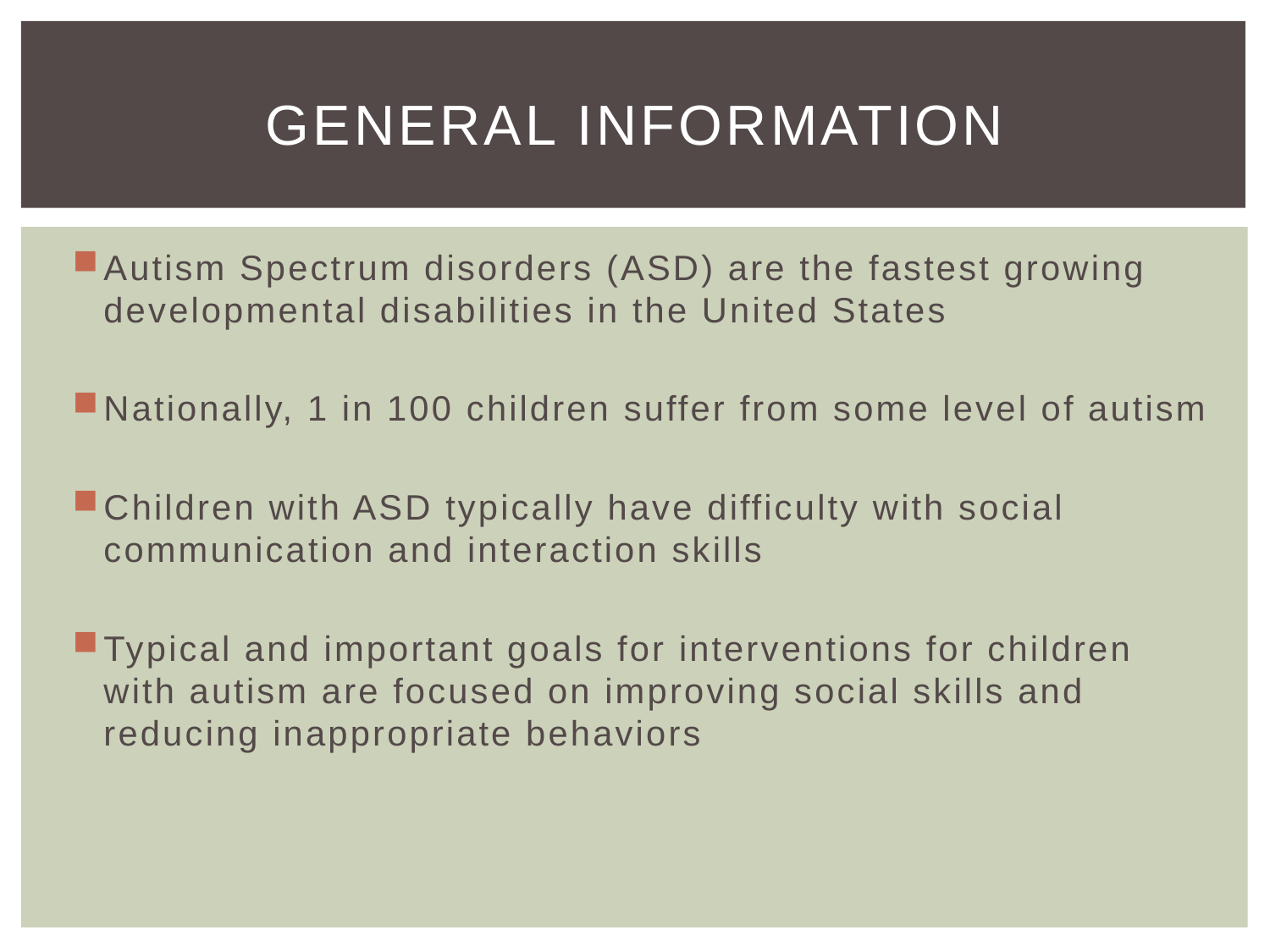

# General Information
Autism Spectrum disorders (ASD) are the fastest growing developmental disabilities in the United States

Nationally, 1 in 100 children suffer from some level of autism

Children with ASD typically have difficulty with social communication and interaction skills

Typical and important goals for interventions for children with autism are focused on improving social skills and reducing inappropriate behaviors